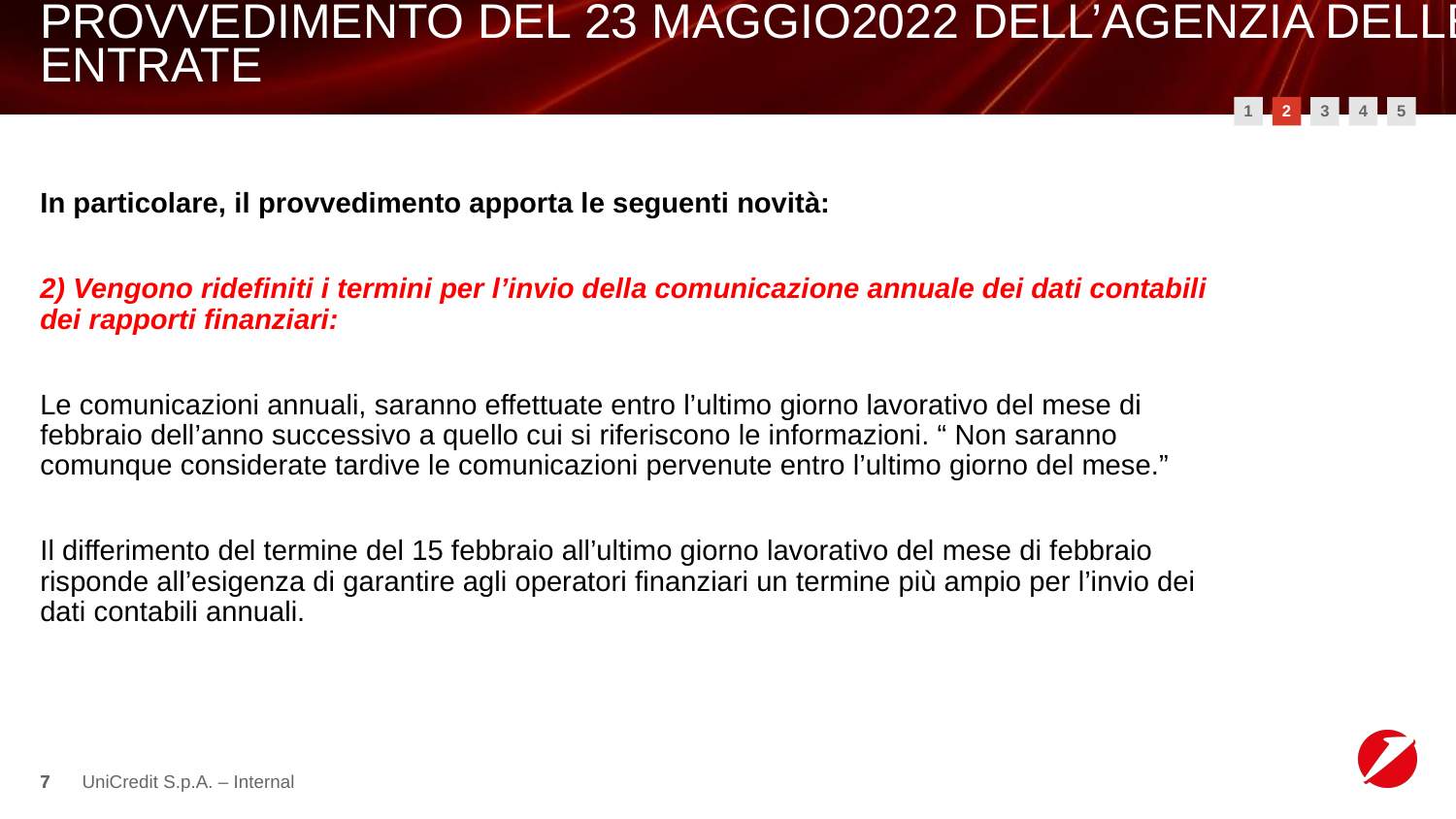

# PROVVEDIMENTO DEL 23 MAGGIO2022 DELL’AGENZIA DELLE ENTRATE
1
2
4
3
5

In particolare, il provvedimento apporta le seguenti novità:

2) Vengono ridefiniti i termini per l’invio della comunicazione annuale dei dati contabili dei rapporti finanziari:

Le comunicazioni annuali, saranno effettuate entro l’ultimo giorno lavorativo del mese di febbraio dell’anno successivo a quello cui si riferiscono le informazioni. “ Non saranno comunque considerate tardive le comunicazioni pervenute entro l’ultimo giorno del mese.”

Il differimento del termine del 15 febbraio all’ultimo giorno lavorativo del mese di febbraio risponde all’esigenza di garantire agli operatori finanziari un termine più ampio per l’invio dei dati contabili annuali.

UniCredit S.p.A. – Internal